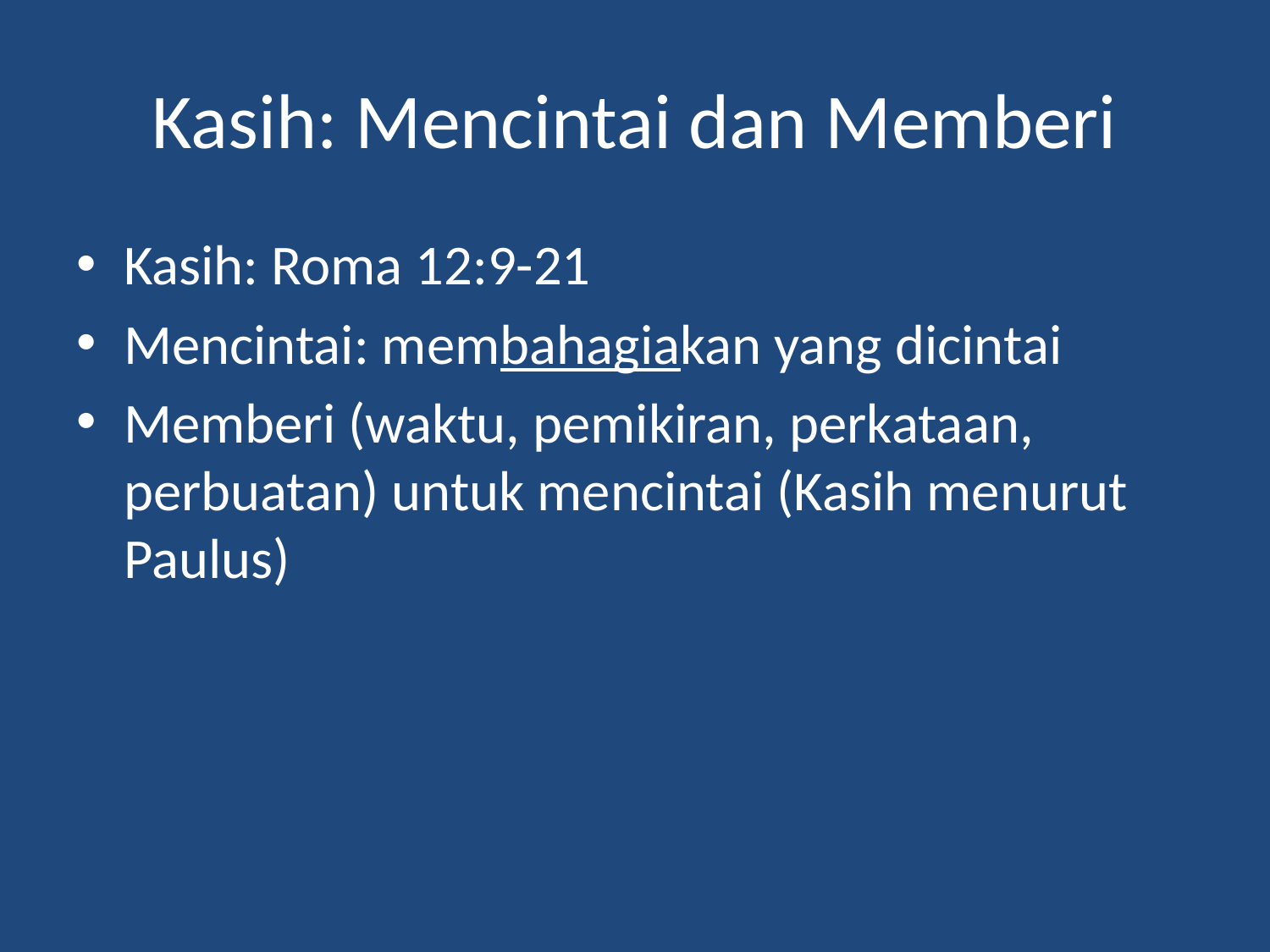

# Kasih: Mencintai dan Memberi
Kasih: Roma 12:9-21
Mencintai: membahagiakan yang dicintai
Memberi (waktu, pemikiran, perkataan, perbuatan) untuk mencintai (Kasih menurut Paulus)